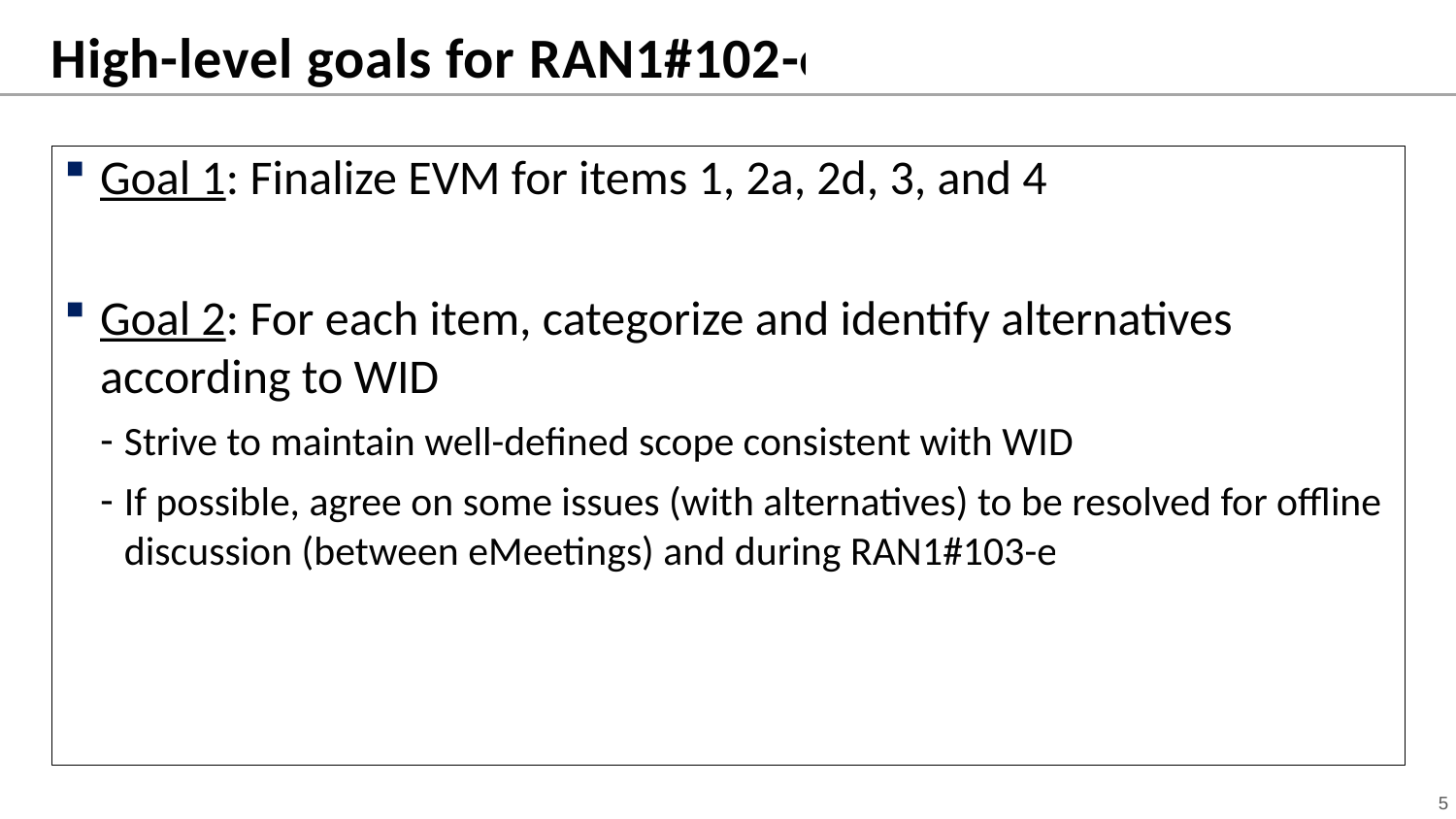

# High-level goals for RAN1#102-e
Goal 1: Finalize EVM for items 1, 2a, 2d, 3, and 4

Goal 2: For each item, categorize and identify alternatives according to WID
Strive to maintain well-defined scope consistent with WID
If possible, agree on some issues (with alternatives) to be resolved for offline discussion (between eMeetings) and during RAN1#103-e